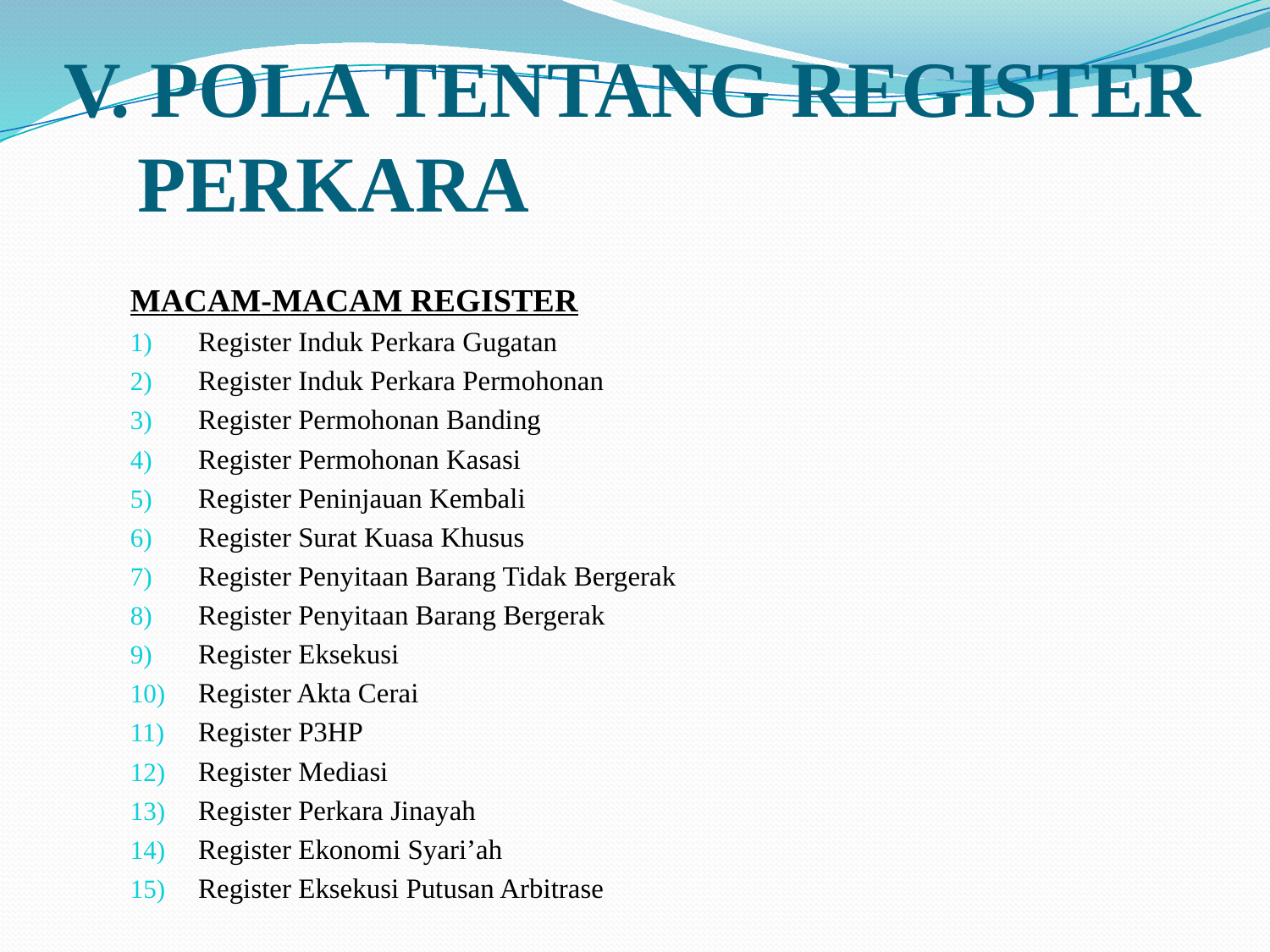

# V. POLA TENTANG REGISTER PERKARA

MACAM-MACAM REGISTER
Register Induk Perkara Gugatan
Register Induk Perkara Permohonan
Register Permohonan Banding
Register Permohonan Kasasi
Register Peninjauan Kembali
Register Surat Kuasa Khusus
Register Penyitaan Barang Tidak Bergerak
Register Penyitaan Barang Bergerak
Register Eksekusi
Register Akta Cerai
Register P3HP
Register Mediasi
Register Perkara Jinayah
Register Ekonomi Syari’ah
Register Eksekusi Putusan Arbitrase